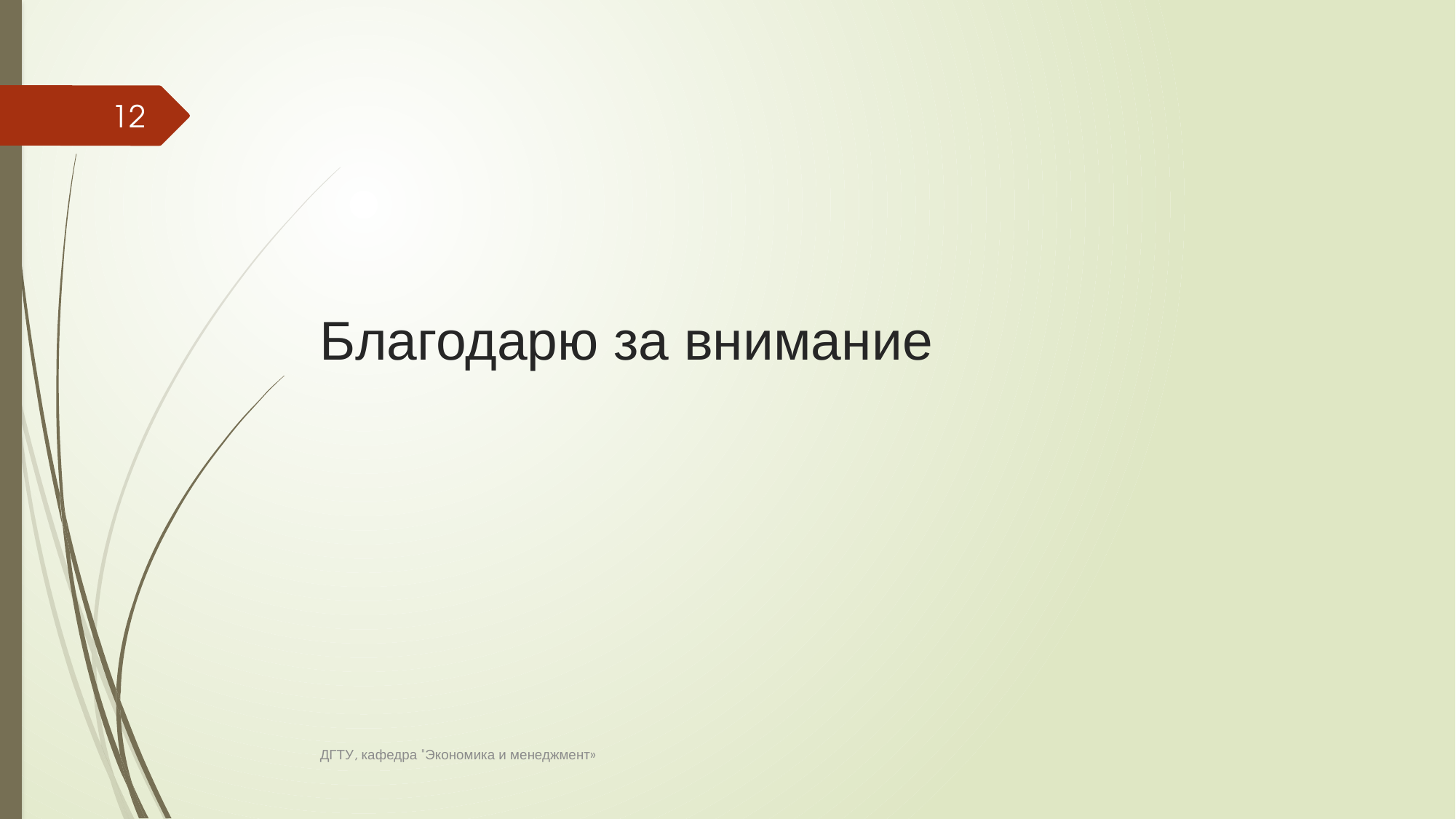

12
Благодарю за внимание
ДГТУ, кафедра "Экономика и менеджмент»